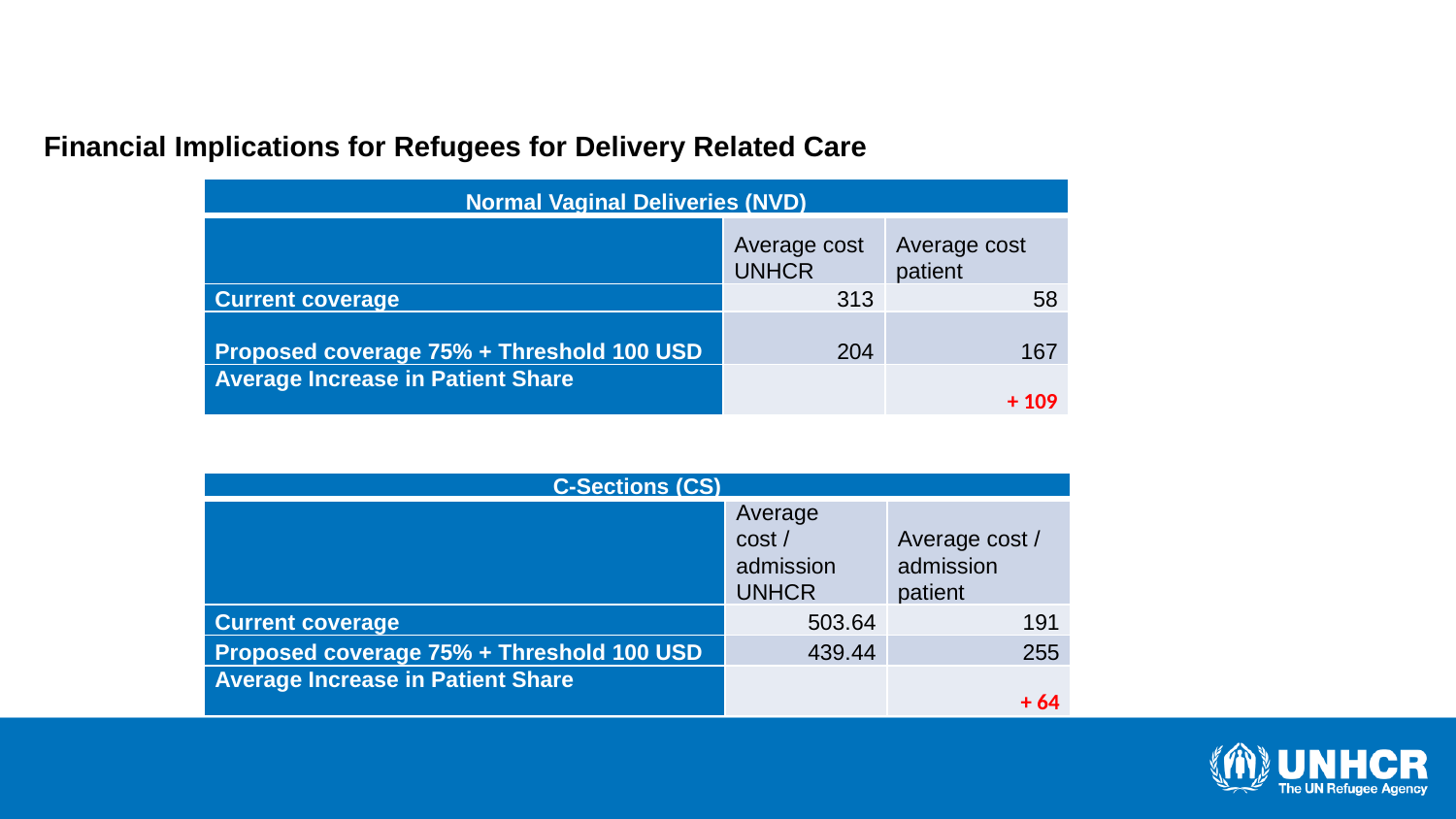

Financial Implications for Refugees for Delivery Related Care

| Normal Vaginal Deliveries (NVD) |  |  |
| --- | --- | --- |
|  | Average cost UNHCR | Average cost patient |
| Current coverage | 313 | 58 |
| Proposed coverage 75% + Threshold 100 USD | 204 | 167 |
| Average Increase in Patient Share |  | + 109 |
| C-Sections (CS) |  |  |
| --- | --- | --- |
|  | Average cost / admission UNHCR | Average cost / admission patient |
| Current coverage | 503.64 | 191 |
| Proposed coverage 75% + Threshold 100 USD | 439.44 | 255 |
| Average Increase in Patient Share |  | + 64 |